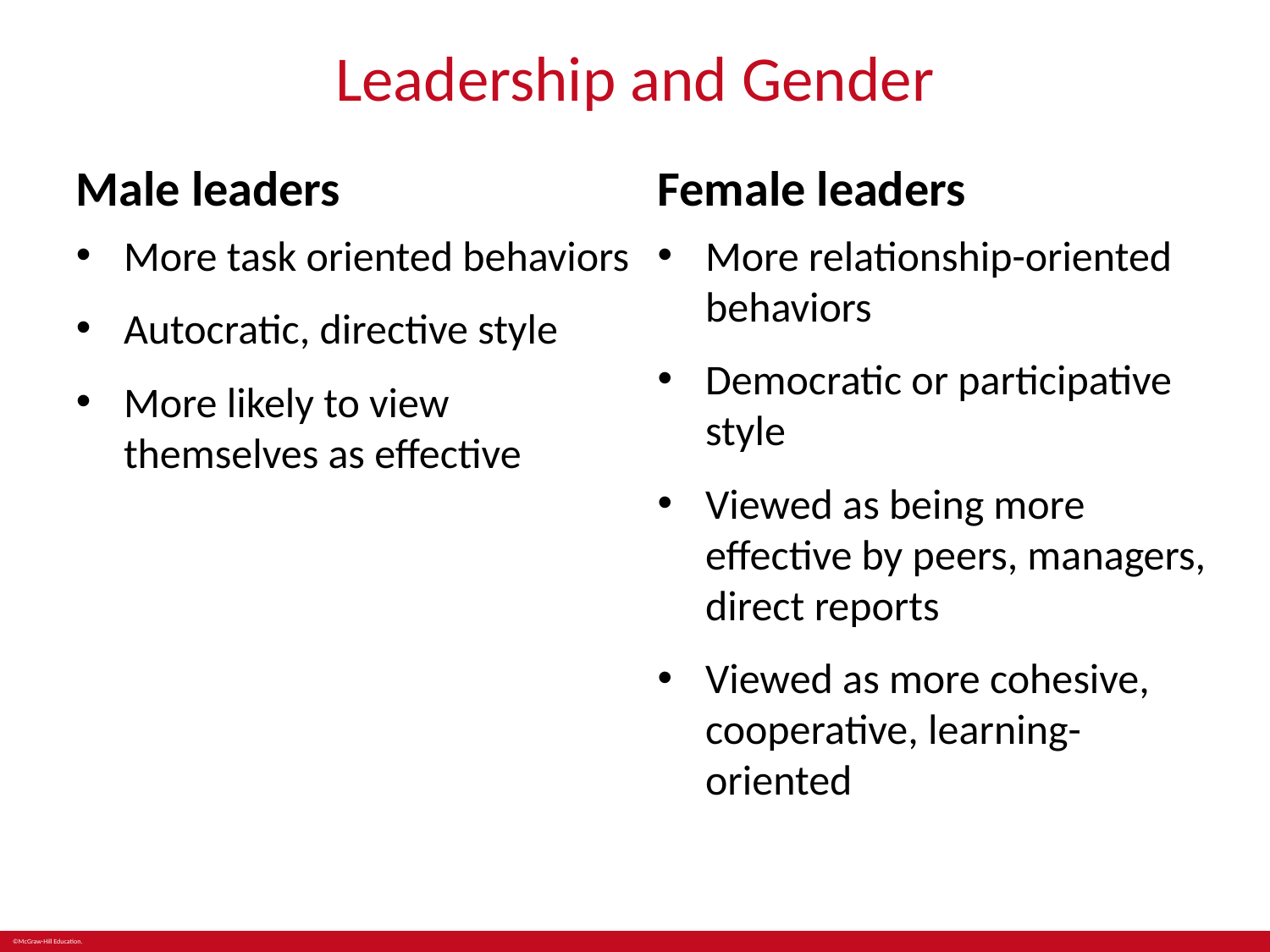

# Leadership and Gender
Male leaders
Female leaders
More task oriented behaviors
Autocratic, directive style
More likely to view themselves as effective
More relationship-oriented behaviors
Democratic or participative style
Viewed as being more effective by peers, managers, direct reports
Viewed as more cohesive, cooperative, learning-oriented